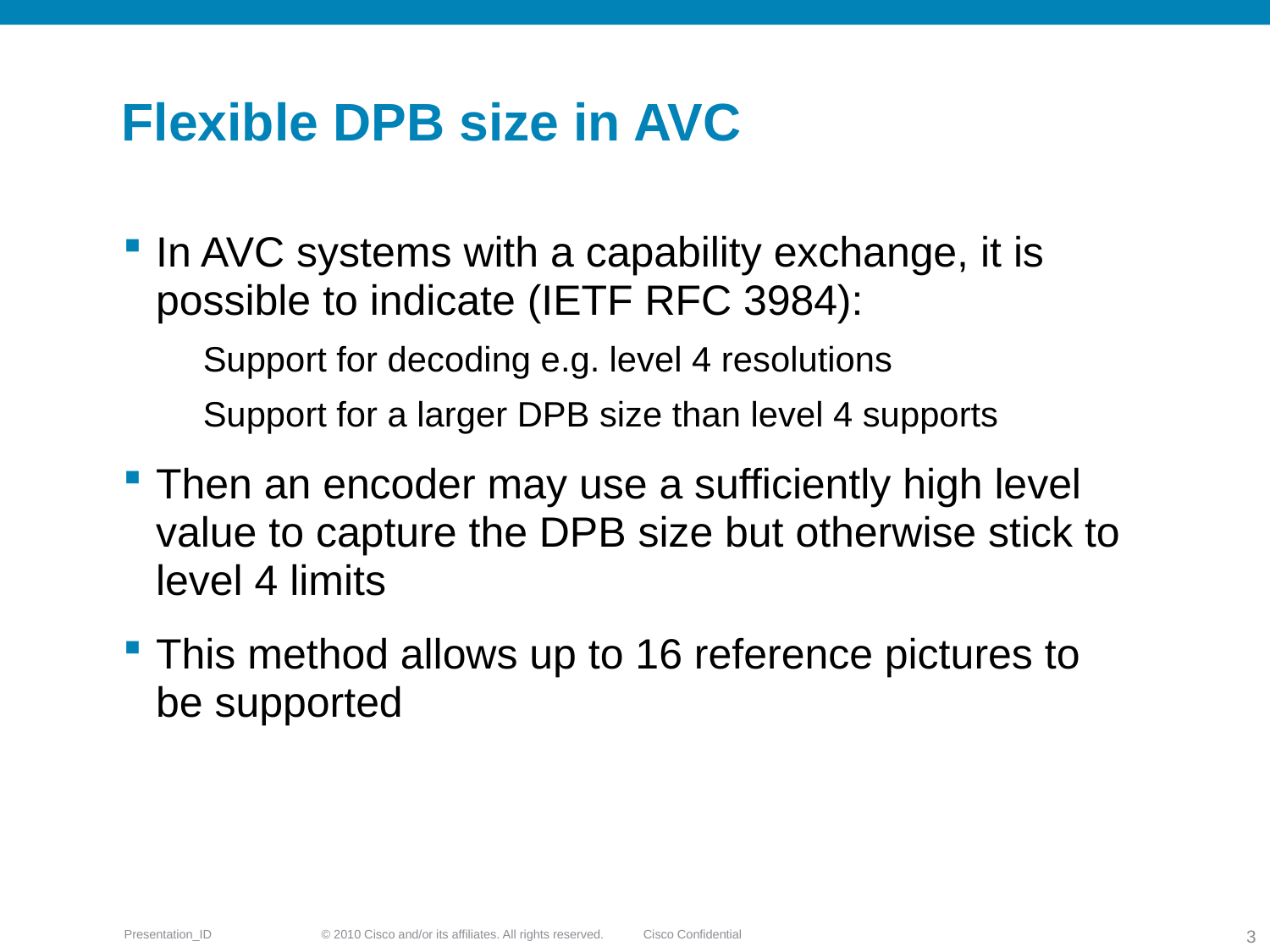

# Flexible DPB size in AVC

In AVC systems with a capability exchange, it is possible to indicate (IETF RFC 3984):
Support for decoding e.g. level 4 resolutions
Support for a larger DPB size than level 4 supports
Then an encoder may use a sufficiently high level value to capture the DPB size but otherwise stick to level 4 limits
This method allows up to 16 reference pictures to be supported